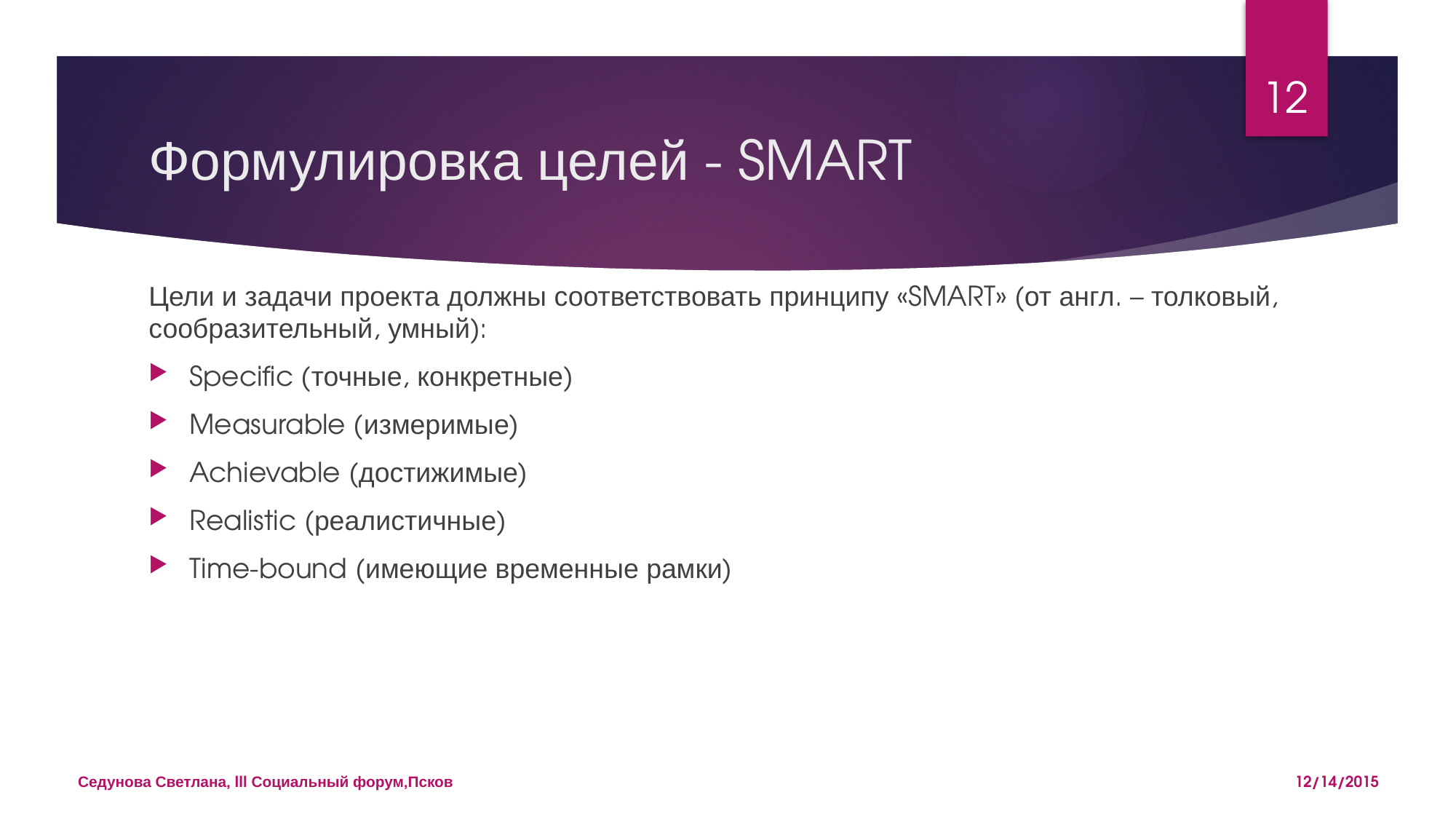

12
# Формулировка целей - SMART
Цели и задачи проекта должны соответствовать принципу «SMART» (от англ. – толковый, сообразительный, умный):
Specific (точные, конкретные)
Measurable (измеримые)
Achievable (достижимые)
Realistic (реалистичные)
Time-bound (имеющие временные рамки)
Седунова Светлана, III Социальный форум,Псков
12/14/2015